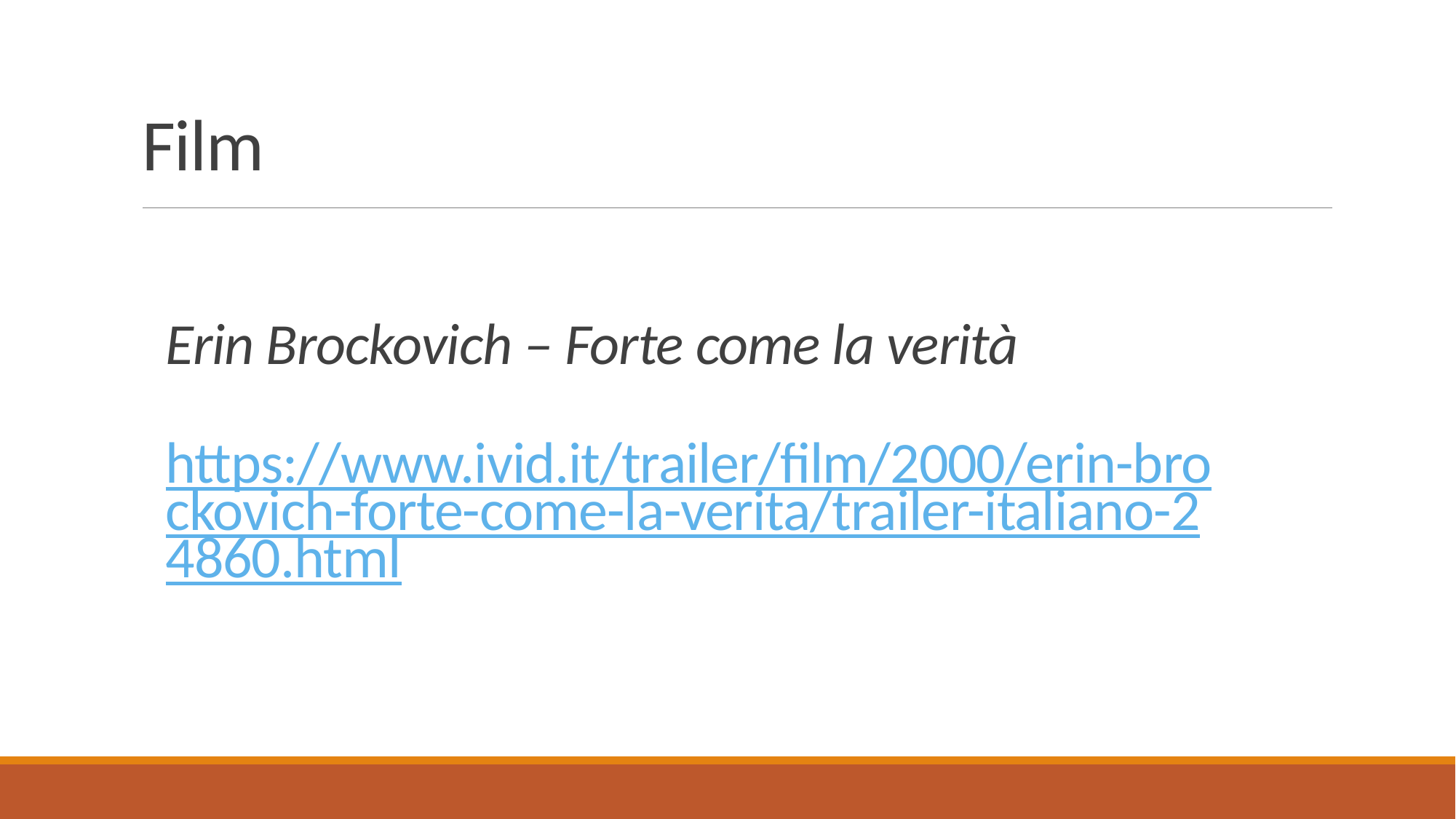

# Film
Erin Brockovich – Forte come la verità

https://www.ivid.it/trailer/film/2000/erin-brockovich-forte-come-la-verita/trailer-italiano-24860.html